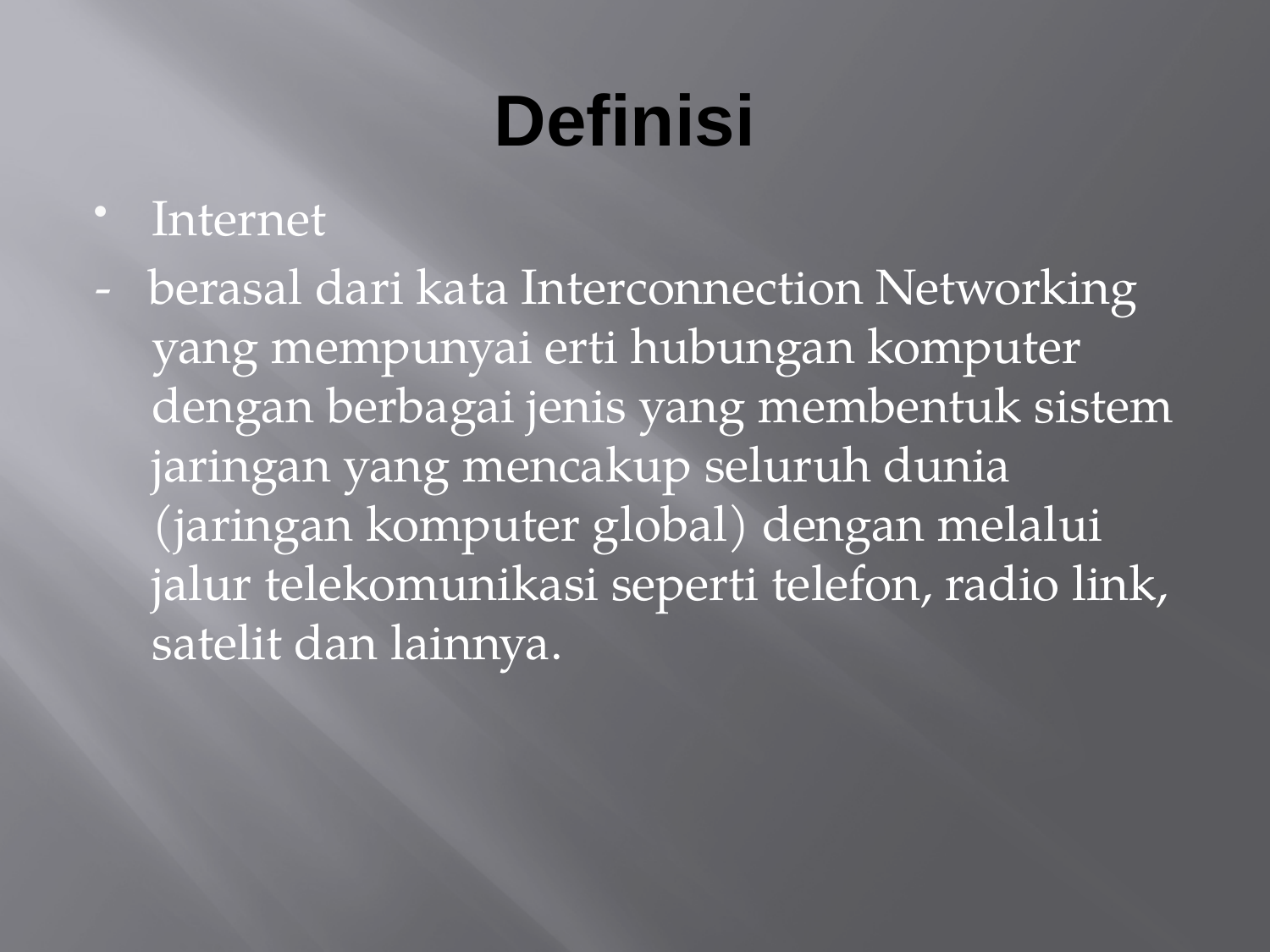

# Definisi
Internet
-   berasal dari kata Interconnection Networking yang mempunyai erti hubungan komputer dengan berbagai jenis yang membentuk sistem jaringan yang mencakup seluruh dunia (jaringan komputer global) dengan melalui jalur telekomunikasi seperti telefon, radio link, satelit dan lainnya.